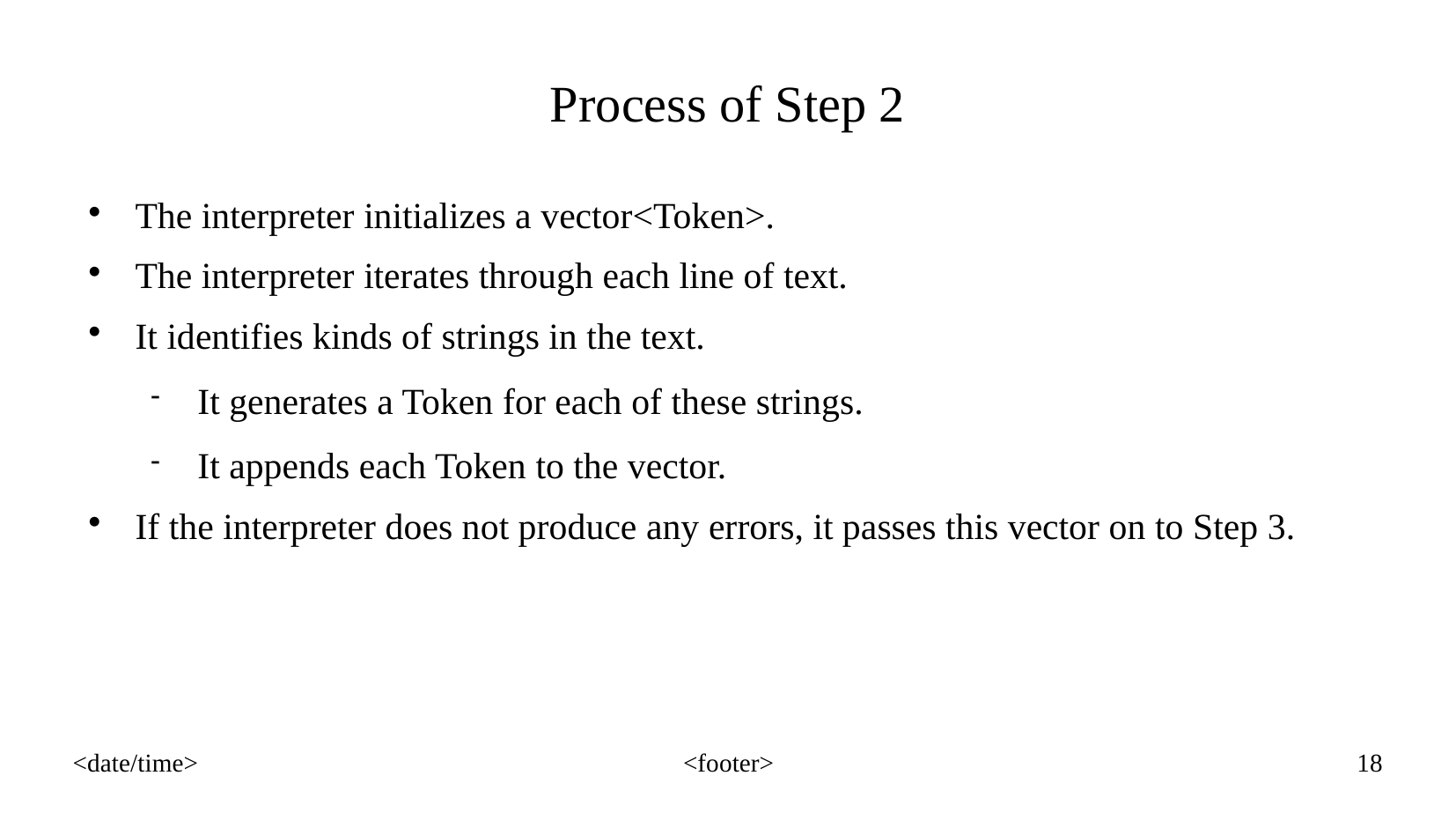

Process of Step 2
The interpreter initializes a vector<Token>.
The interpreter iterates through each line of text.
It identifies kinds of strings in the text.
It generates a Token for each of these strings.
It appends each Token to the vector.
If the interpreter does not produce any errors, it passes this vector on to Step 3.